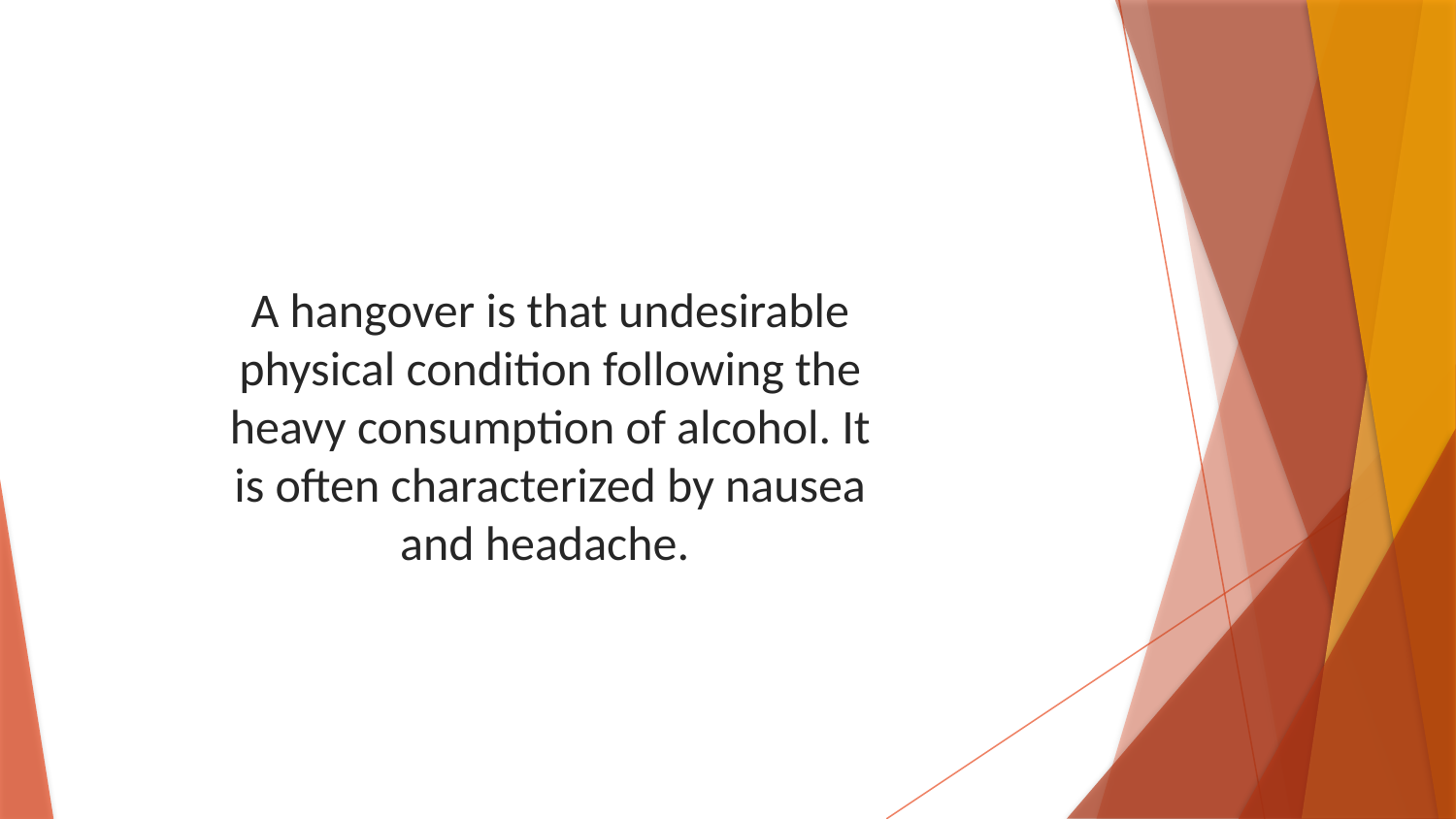

A hangover is that undesirable physical condition following the heavy consumption of alcohol. It is often characterized by nausea and headache.